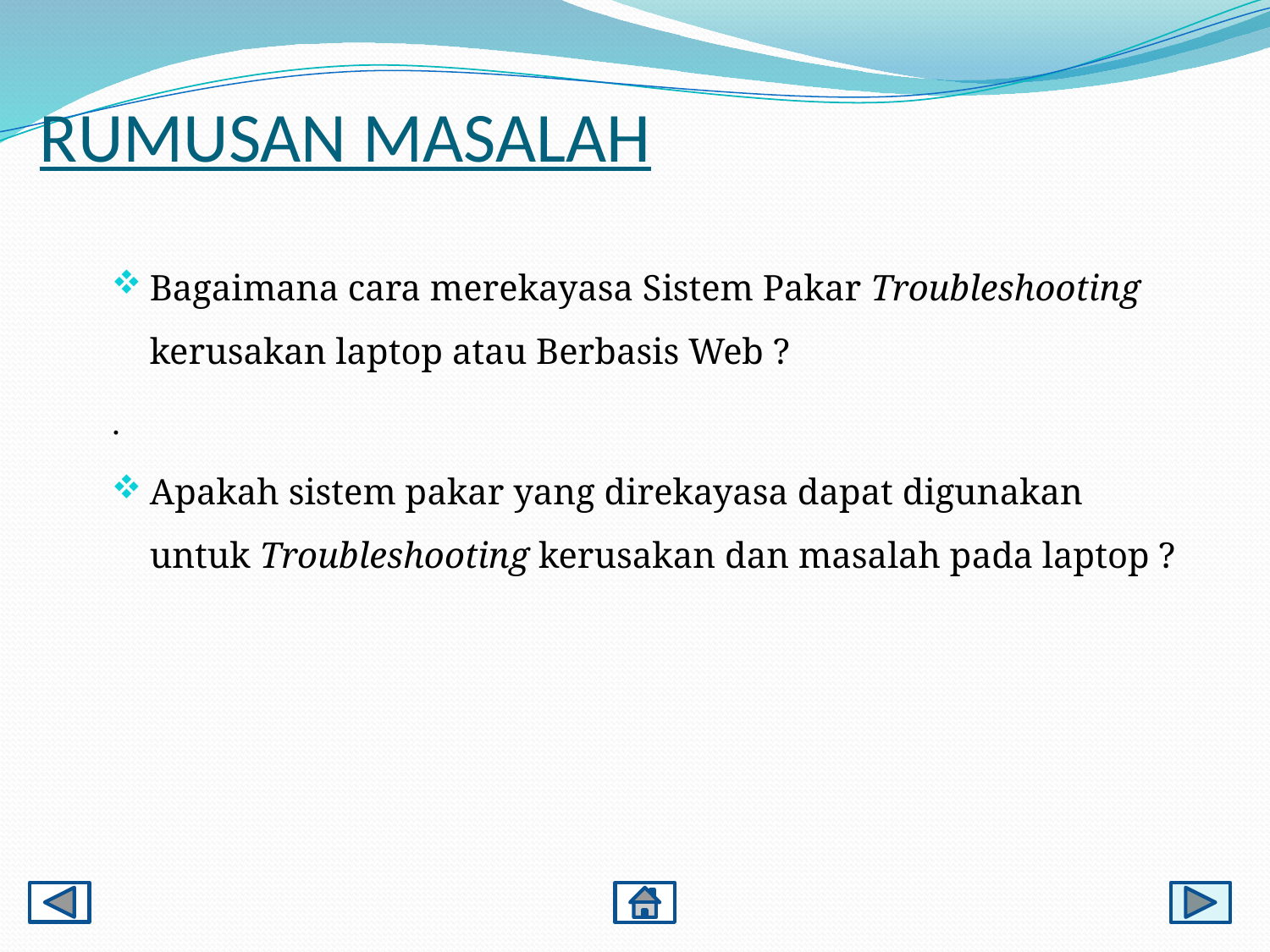

# RUMUSAN MASALAH
Bagaimana cara merekayasa Sistem Pakar Troubleshooting kerusakan laptop atau Berbasis Web ?
.
Apakah sistem pakar yang direkayasa dapat digunakan untuk Troubleshooting kerusakan dan masalah pada laptop ?